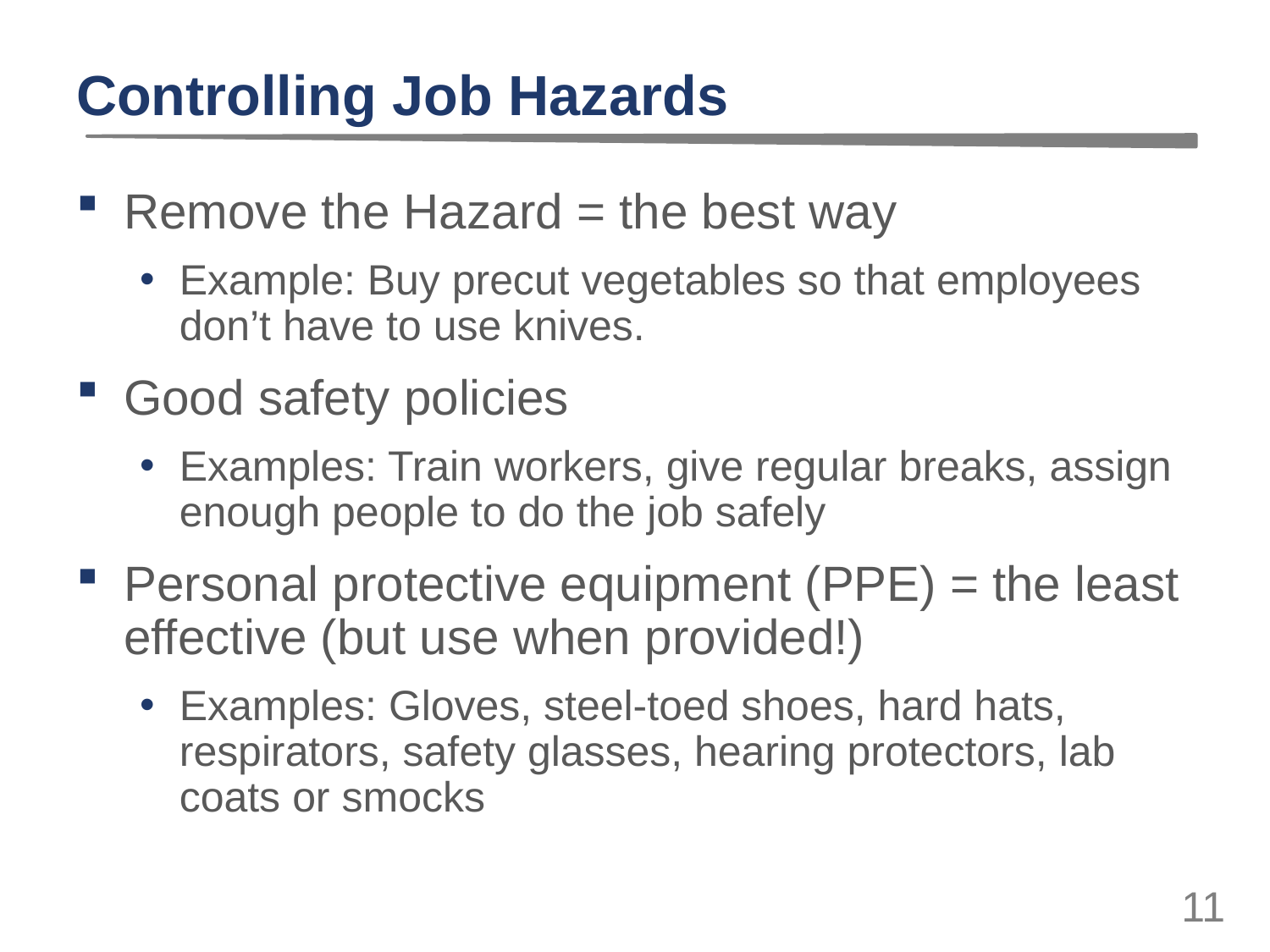

# Controlling Job Hazards

Remove the Hazard = the best way
Example: Buy precut vegetables so that employees don’t have to use knives.
Good safety policies
Examples: Train workers, give regular breaks, assign enough people to do the job safely
Personal protective equipment (PPE) = the least effective (but use when provided!)
Examples: Gloves, steel-toed shoes, hard hats, respirators, safety glasses, hearing protectors, lab coats or smocks
11